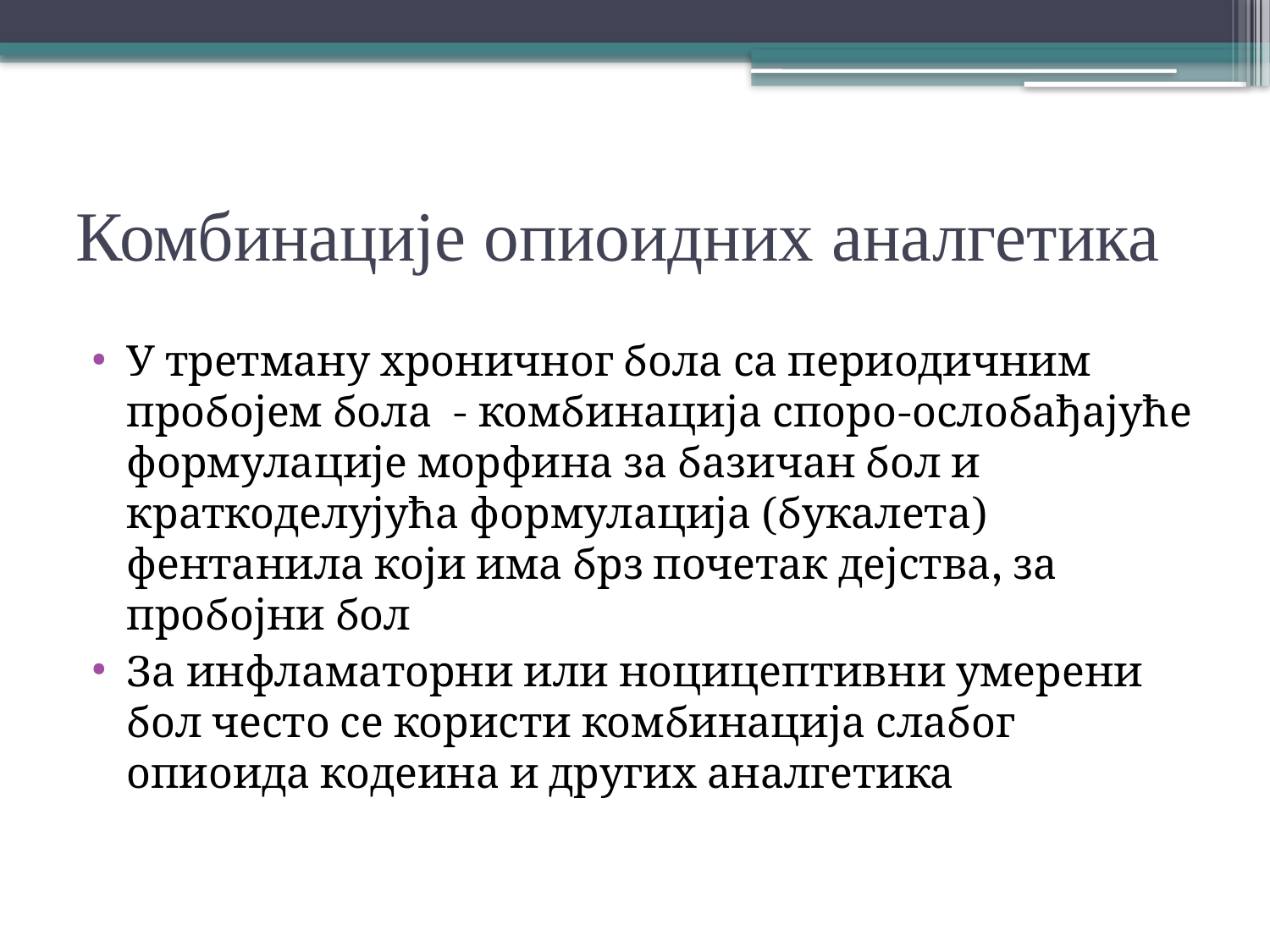

# Комбинације опиоидних аналгетика
У третману хроничног бола са периодичним пробојем бола  - комбинација споро-ослобађајуће формулације морфина за базичан бол и краткоделујућа формулација (букалета) фентанила који има брз почетак дејства, за пробојни бол
За инфламаторни или ноцицептивни умерени бол често се користи комбинација слабог опиоида кодеина и других аналгетика